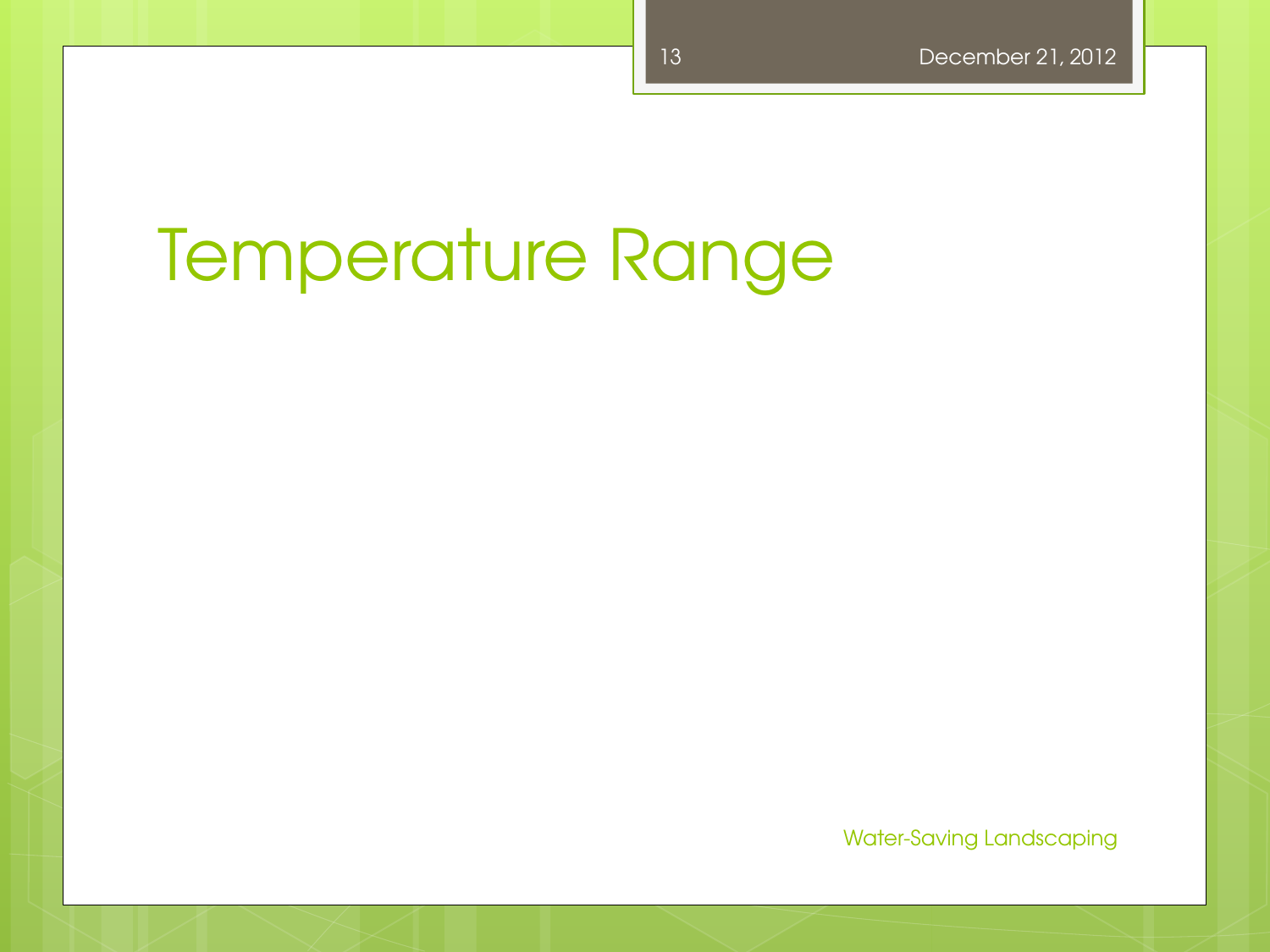

13
December 21, 2012
# Temperature Range

Water-Saving Landscaping